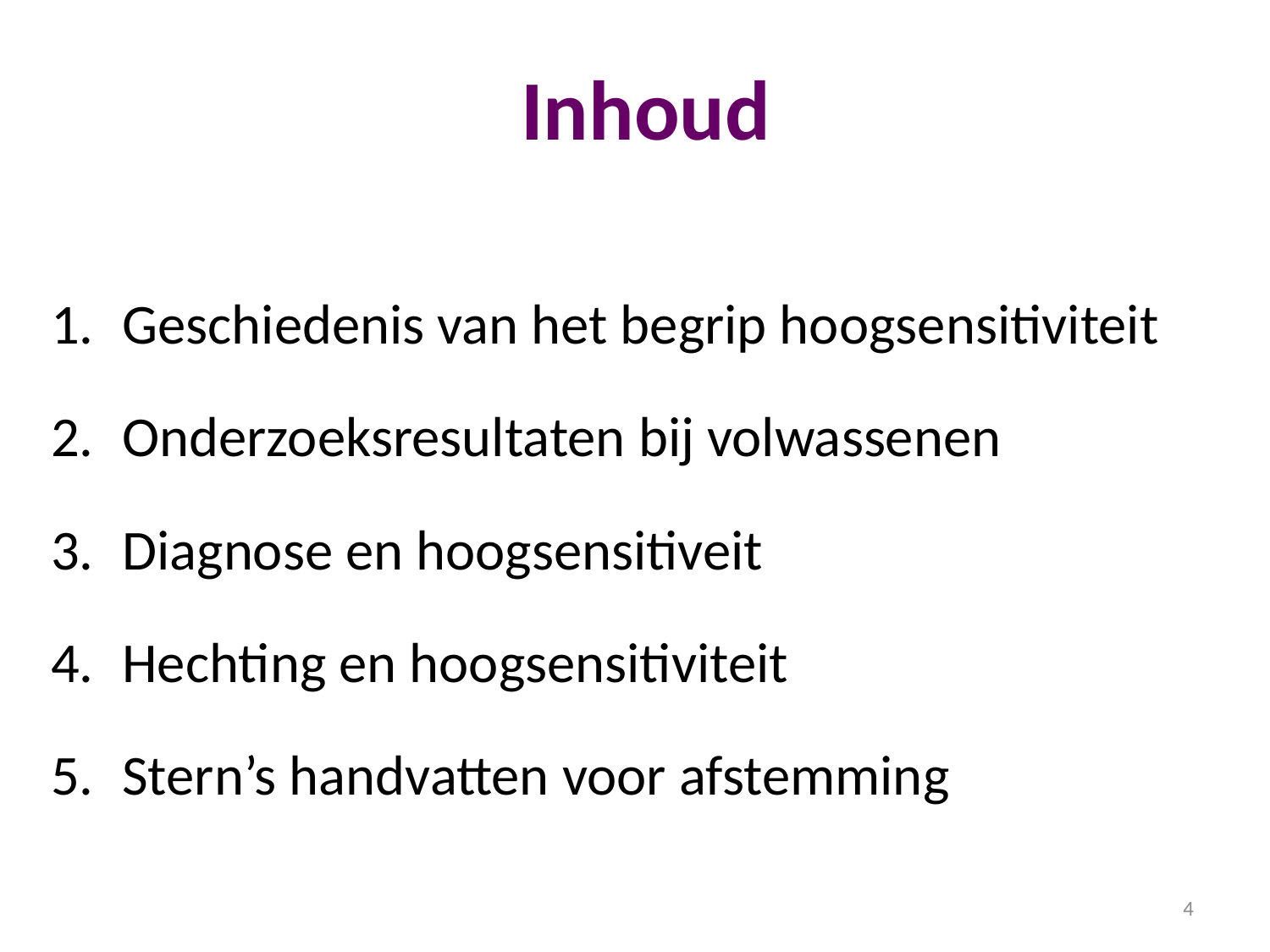

# Inhoud
Geschiedenis van het begrip hoogsensitiviteit
Onderzoeksresultaten bij volwassenen
Diagnose en hoogsensitiveit
Hechting en hoogsensitiviteit
Stern’s handvatten voor afstemming

4